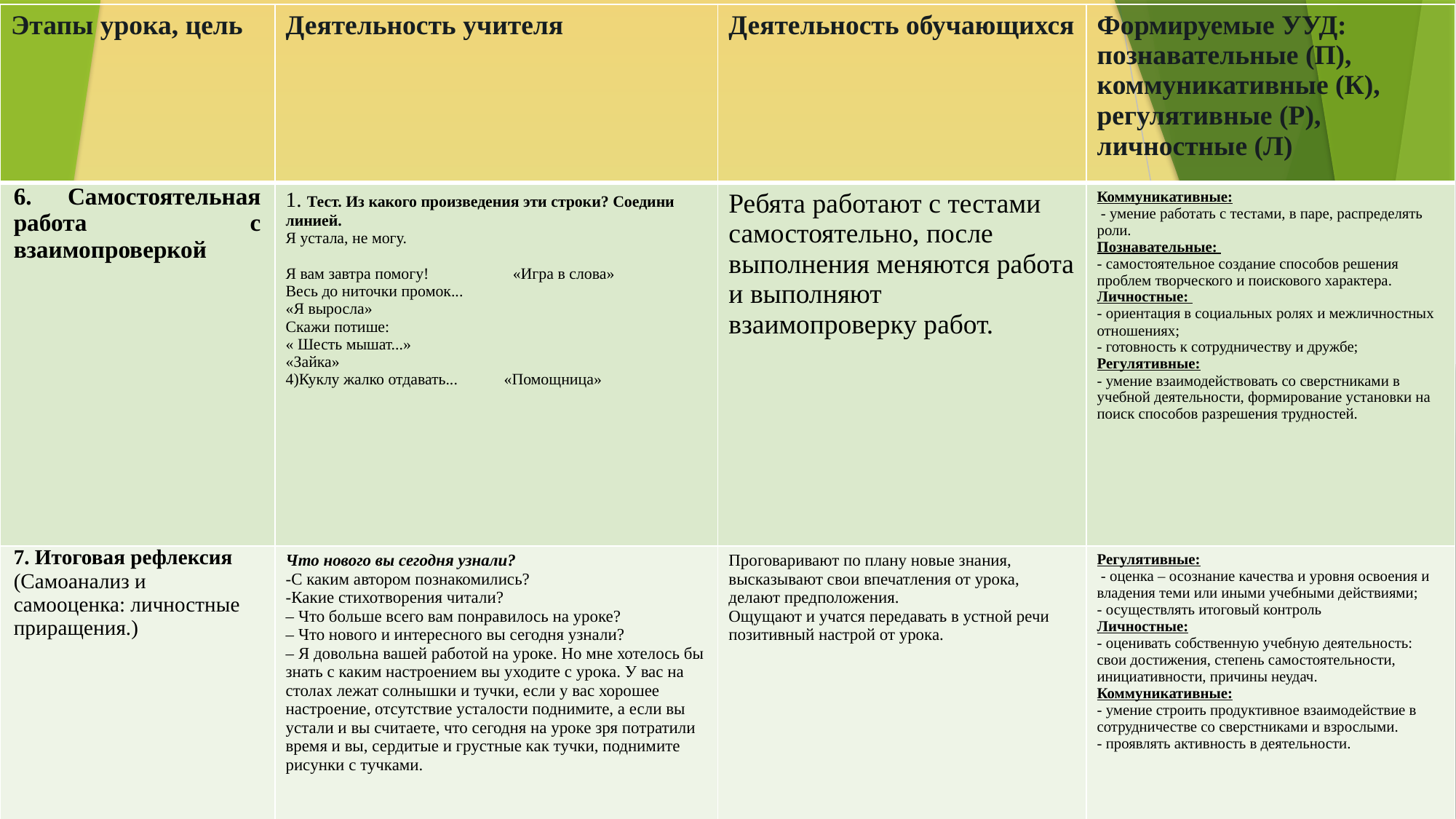

| Этапы урока, цель | Деятельность учителя | Деятельность обучающихся | Формируемые УУД: познавательные (П), коммуникативные (К), регулятивные (Р), личностные (Л) |
| --- | --- | --- | --- |
| 6. Самостоятельная работа с взаимопроверкой | 1. Тест. Из какого произведения эти строки? Соедини линией. Я устала, не могу. Я вам завтра помогу! «Игра в слова» Весь до ниточки промок... «Я выросла» Скажи потише: « Шесть мышат...» «Зайка» 4)Куклу жалко отдавать... «Помощница» | Ребята работают с тестами самостоятельно, после выполнения меняются работа и выполняют взаимопроверку работ. | Коммуникативные: - умение работать с тестами, в паре, распределять роли. Познавательные: - самостоятельное создание способов решения проблем творческого и поискового характера. Личностные: - ориентация в социальных ролях и межличностных отношениях; - готовность к сотрудничеству и дружбе; Регулятивные: - умение взаимодействовать со сверстниками в учебной деятельности, формирование установки на поиск способов разрешения трудностей. |
| 7. Итоговая рефлексия (Самоанализ и самооценка: личностные приращения.) | Что нового вы сегодня узнали? -С каким автором познакомились? -Какие стихотворения читали? – Что больше всего вам понравилось на уроке? – Что нового и интересного вы сегодня узнали? – Я довольна вашей работой на уроке. Но мне хотелось бы знать с каким настроением вы уходите с урока. У вас на столах лежат солнышки и тучки, если у вас хорошее настроение, отсутствие усталости поднимите, а если вы устали и вы считаете, что сегодня на уроке зря потратили время и вы, сердитые и грустные как тучки, поднимите рисунки с тучками. | Проговаривают по плану новые знания, высказывают свои впечатления от урока, делают предположения. Ощущают и учатся передавать в устной речи позитивный настрой от урока. | Регулятивные: - оценка – осознание качества и уровня освоения и владения теми или иными учебными действиями; - осуществлять итоговый контроль Личностные: - оценивать собственную учебную деятельность: свои достижения, степень самостоятельности, инициативности, причины неудач. Коммуникативные: - умение строить продуктивное взаимодействие в сотрудничестве со сверстниками и взрослыми. - проявлять активность в деятельности. |